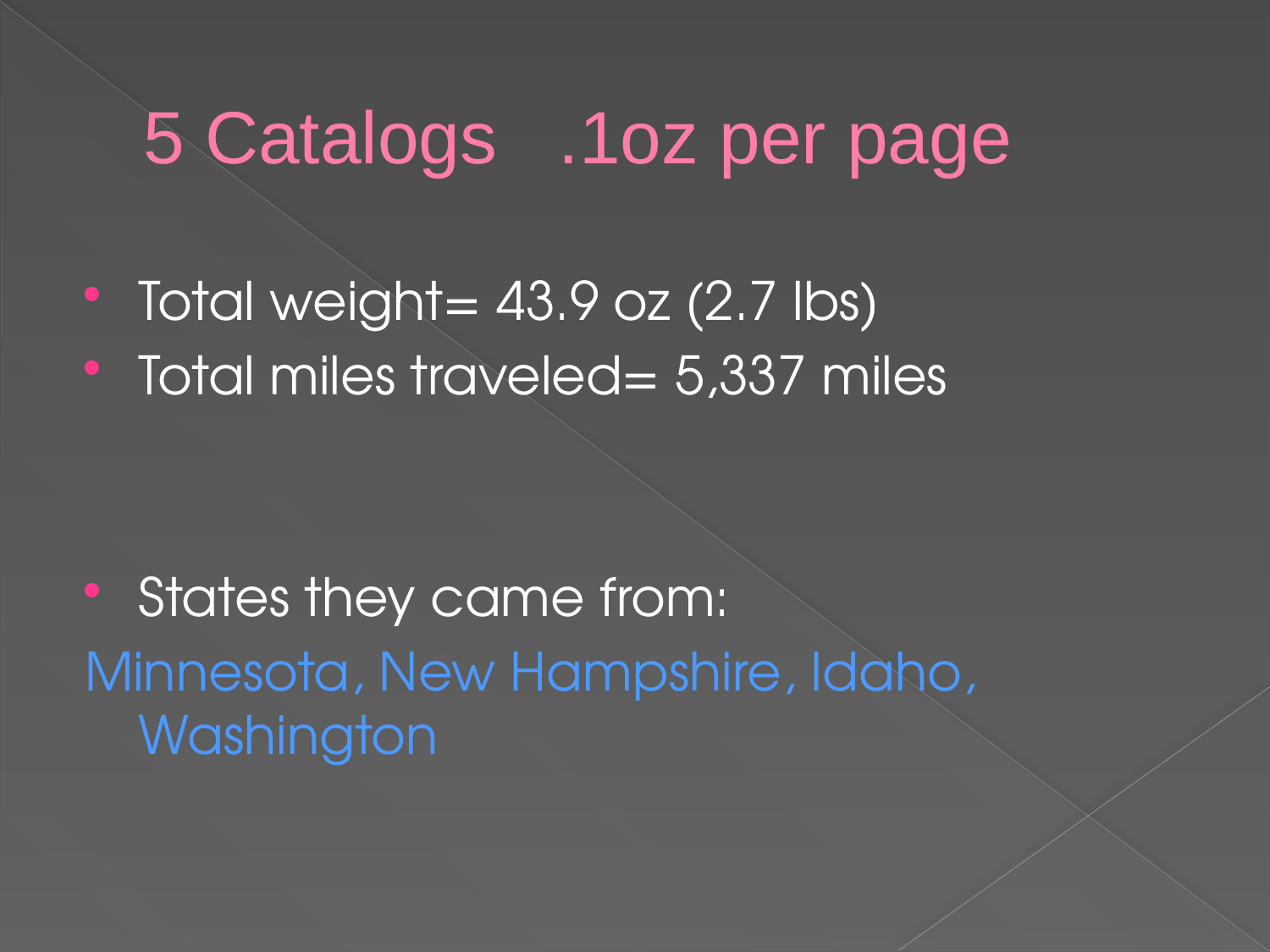

# 5 Catalogs   .1oz per page
Total weight= 43.9 oz (2.7 lbs)
Total miles traveled= 5,337 miles

States they came from:
Minnesota, New Hampshire, Idaho, Washington